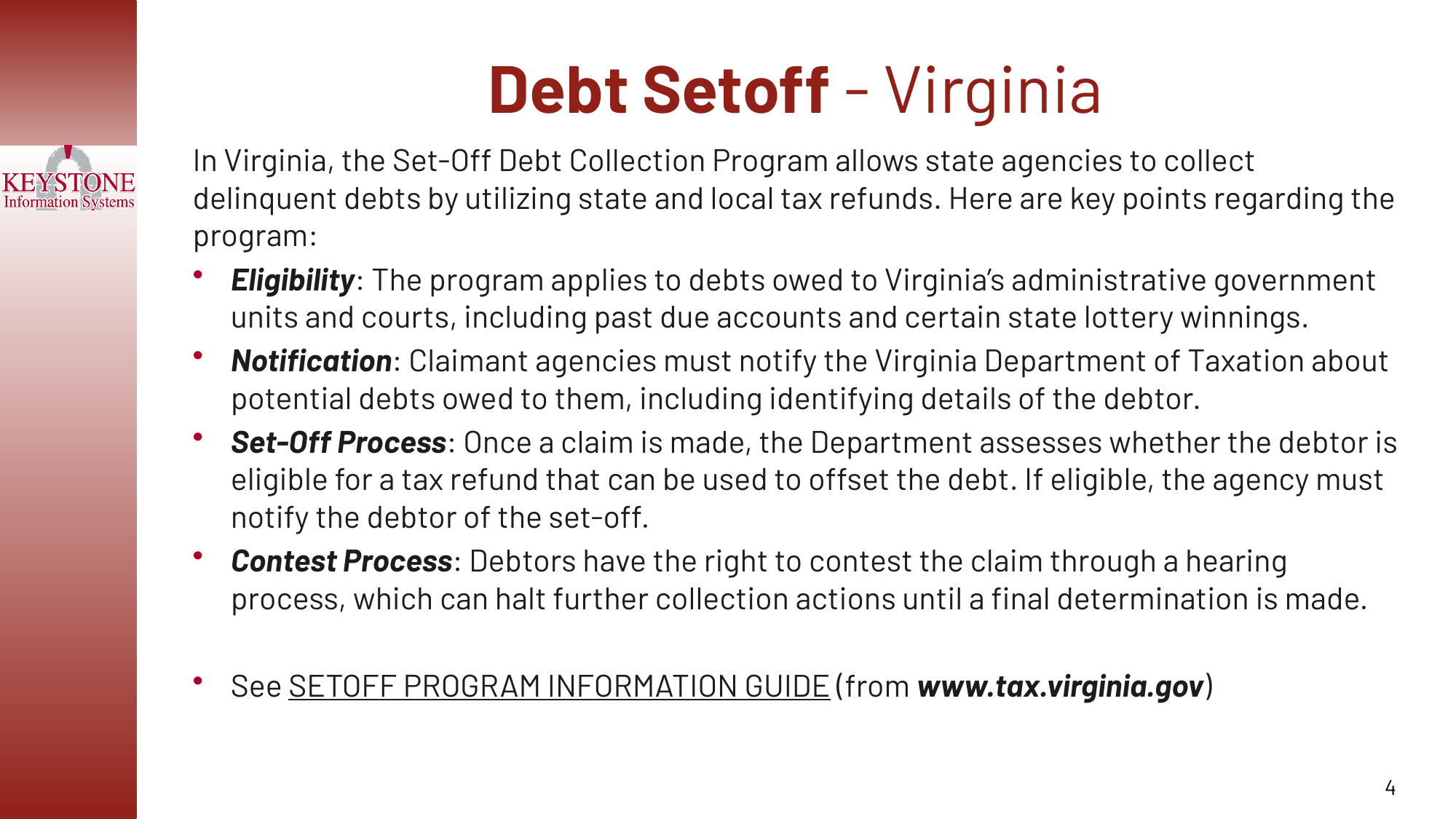

Debt Setoff - Virginia
In Virginia, the Set-Off Debt Collection Program allows state agencies to collect delinquent debts by utilizing state and local tax refunds. Here are key points regarding the program:
Eligibility: The program applies to debts owed to Virginia’s administrative government units and courts, including past due accounts and certain state lottery winnings.
Notification: Claimant agencies must notify the Virginia Department of Taxation about potential debts owed to them, including identifying details of the debtor.
Set-Off Process: Once a claim is made, the Department assesses whether the debtor is eligible for a tax refund that can be used to offset the debt. If eligible, the agency must notify the debtor of the set-off.
Contest Process: Debtors have the right to contest the claim through a hearing process, which can halt further collection actions until a final determination is made.

See SETOFF PROGRAM INFORMATION GUIDE (from www.tax.virginia.gov)
4